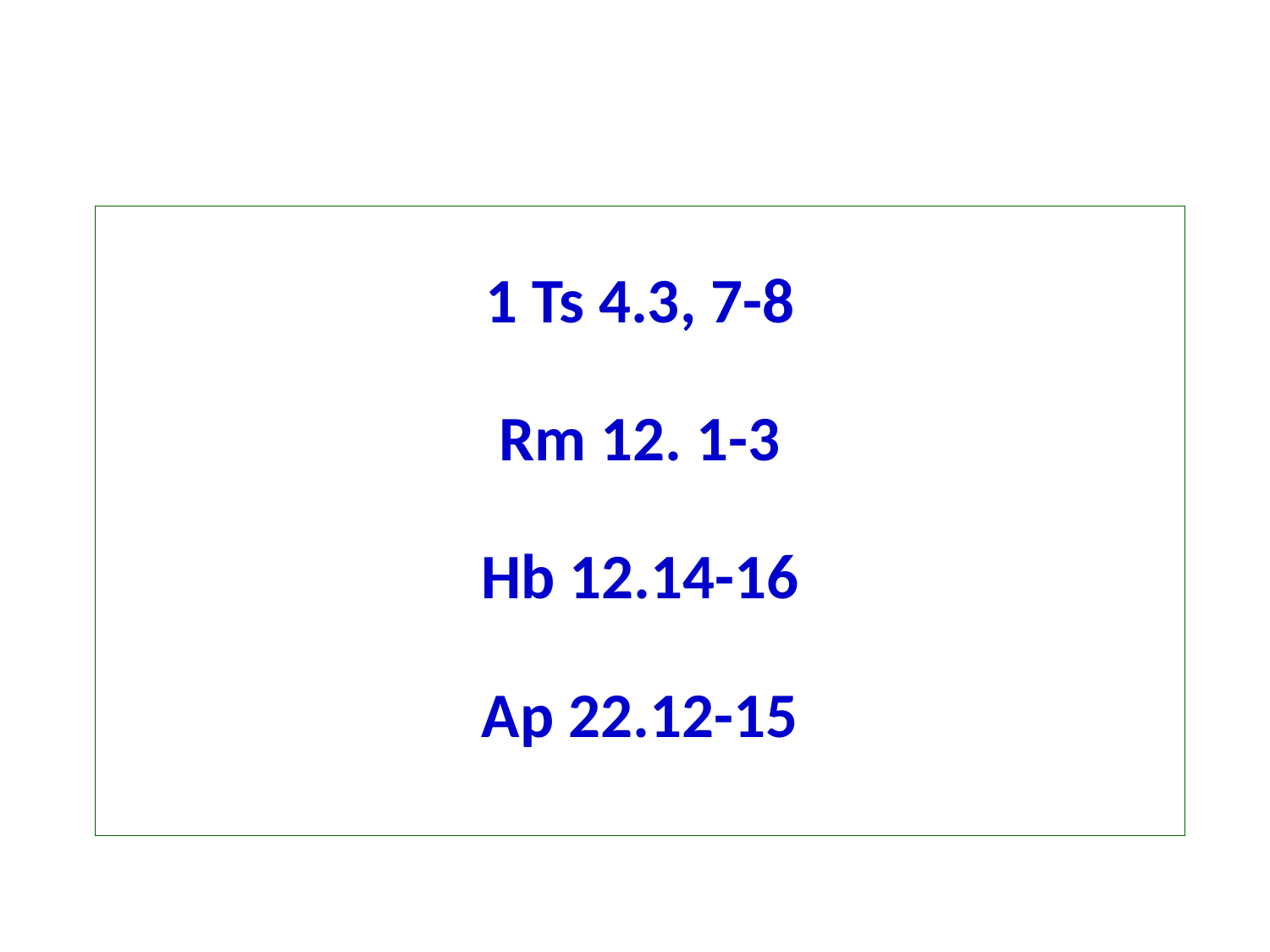

1 Ts 4.3, 7-8

Rm 12. 1-3

Hb 12.14-16

Ap 22.12-15